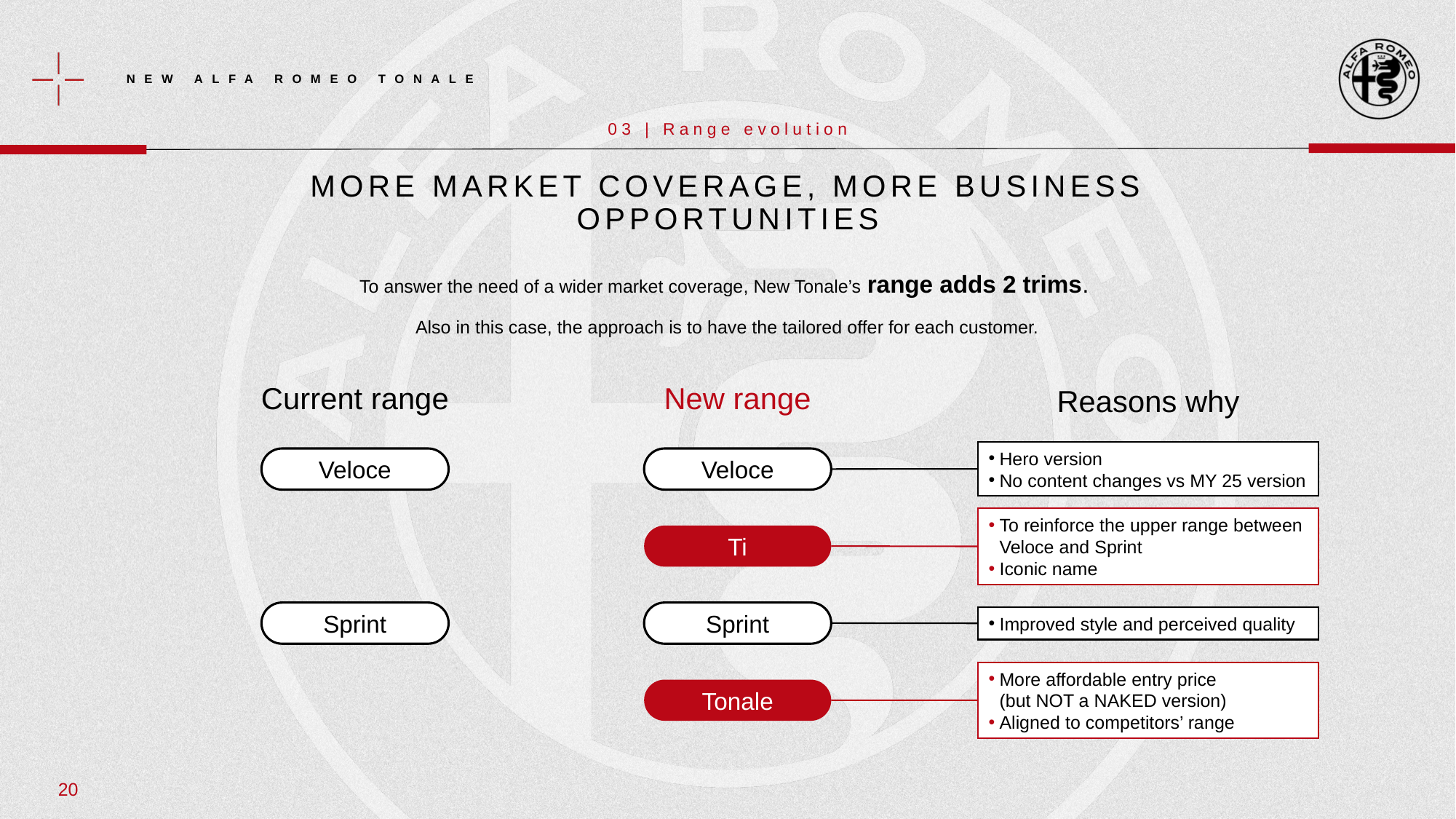

03 | Range evolution
# More market coverage, more business opportunities
To answer the need of a wider market coverage, New Tonale’s range adds 2 trims.
Also in this case, the approach is to have the tailored offer for each customer.
Current range
New range
Reasons why
Hero version
No content changes vs MY 25 version
Veloce
Veloce
To reinforce the upper range between Veloce and Sprint
Iconic name
Ti
Sprint
Sprint
Improved style and perceived quality
More affordable entry price
(but NOT a NAKED version)
Aligned to competitors’ range
Tonale